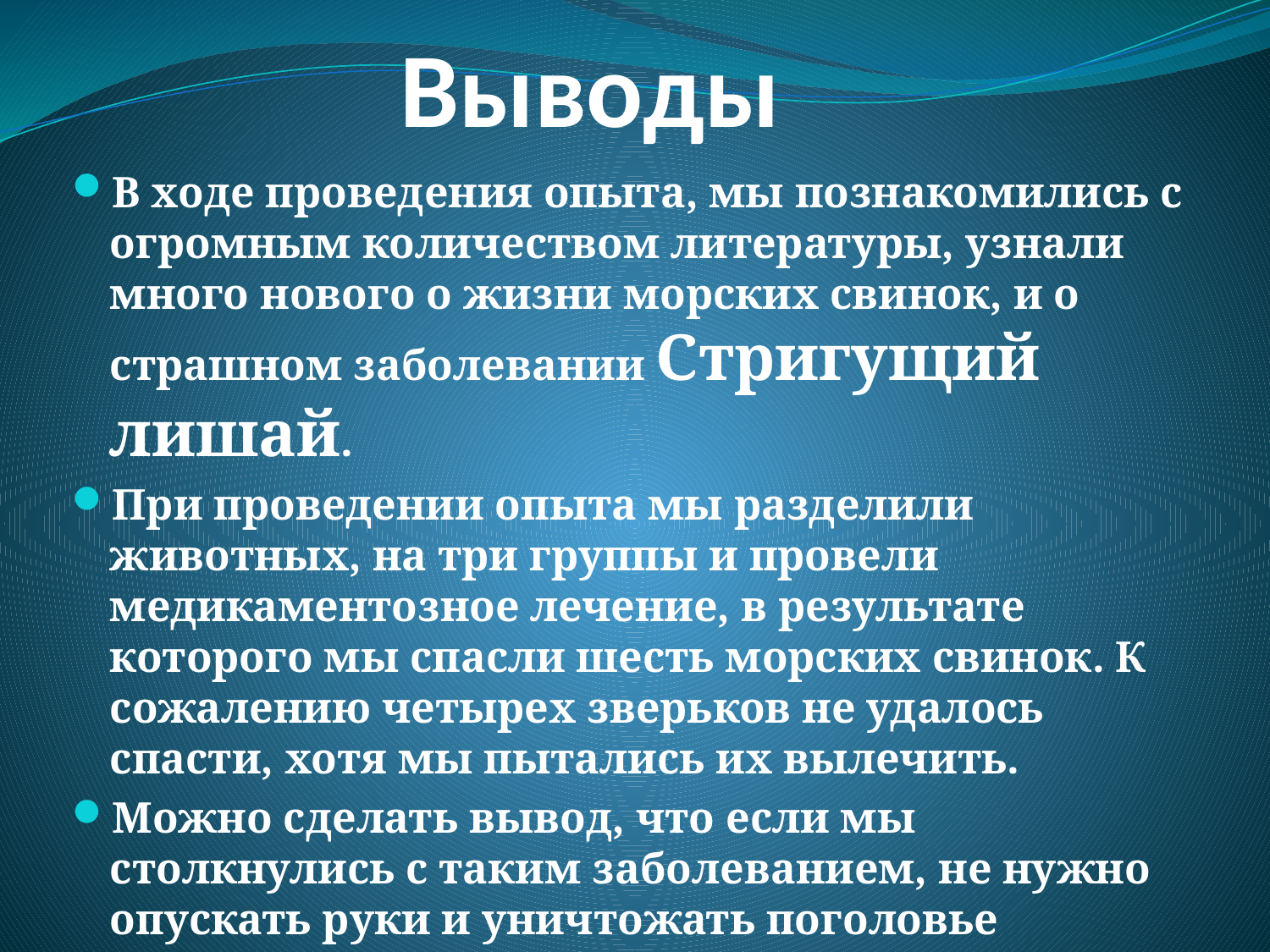

# Выводы
В ходе проведения опыта, мы познакомились с огромным количеством литературы, узнали много нового о жизни морских свинок, и о страшном заболевании Стригущий лишай.
При проведении опыта мы разделили животных, на три группы и провели медикаментозное лечение, в результате которого мы спасли шесть морских свинок. К сожалению четырех зверьков не удалось спасти, хотя мы пытались их вылечить.
Можно сделать вывод, что если мы столкнулись с таким заболеванием, не нужно опускать руки и уничтожать поголовье заболевших, нужно грамотно подобрать лечение и постараться помочь.
Я считаю, что у нас все получилось.